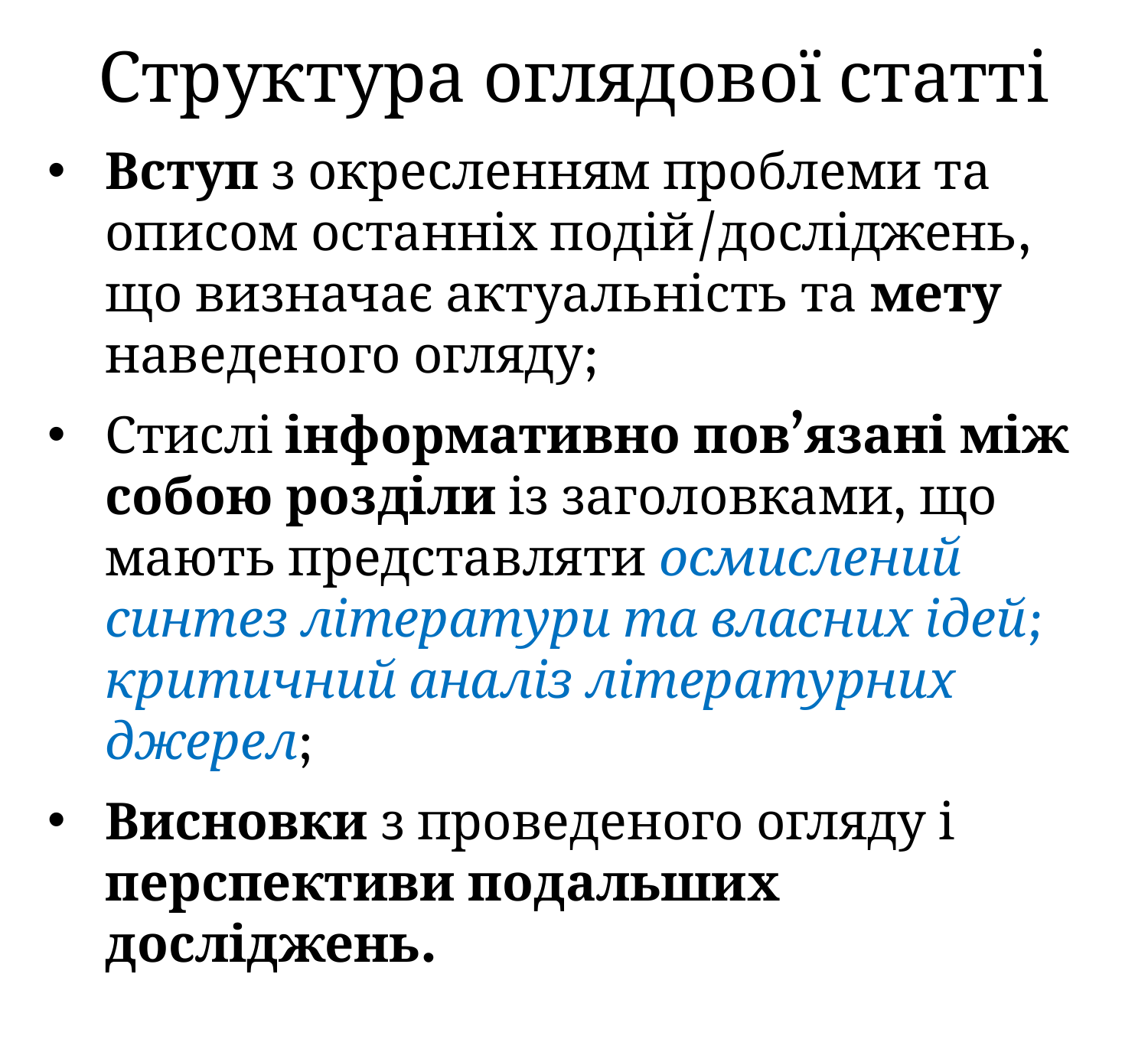

# Структура оглядової статті
Вступ з окресленням проблеми та описом останніх подій/досліджень, що визначає актуальність та мету наведеного огляду;
Стислі інформативно пов’язані між собою розділи із заголовками, що мають представляти осмислений синтез літератури та власних ідей; критичний аналіз літературних джерел;
Висновки з проведеного огляду і перспективи подальших досліджень.